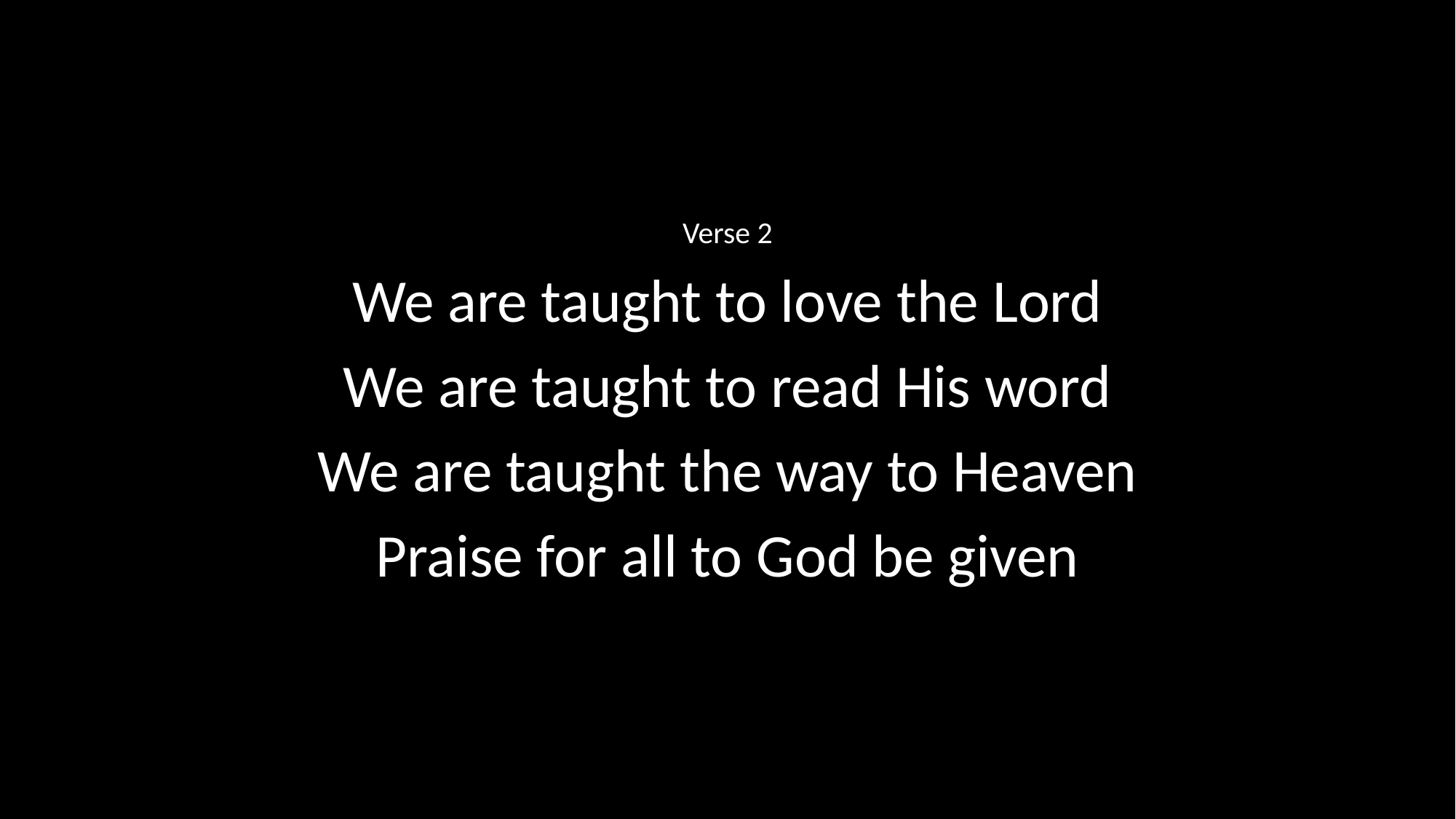

Verse 2
We are taught to love the Lord
We are taught to read His word
We are taught the way to Heaven
Praise for all to God be given